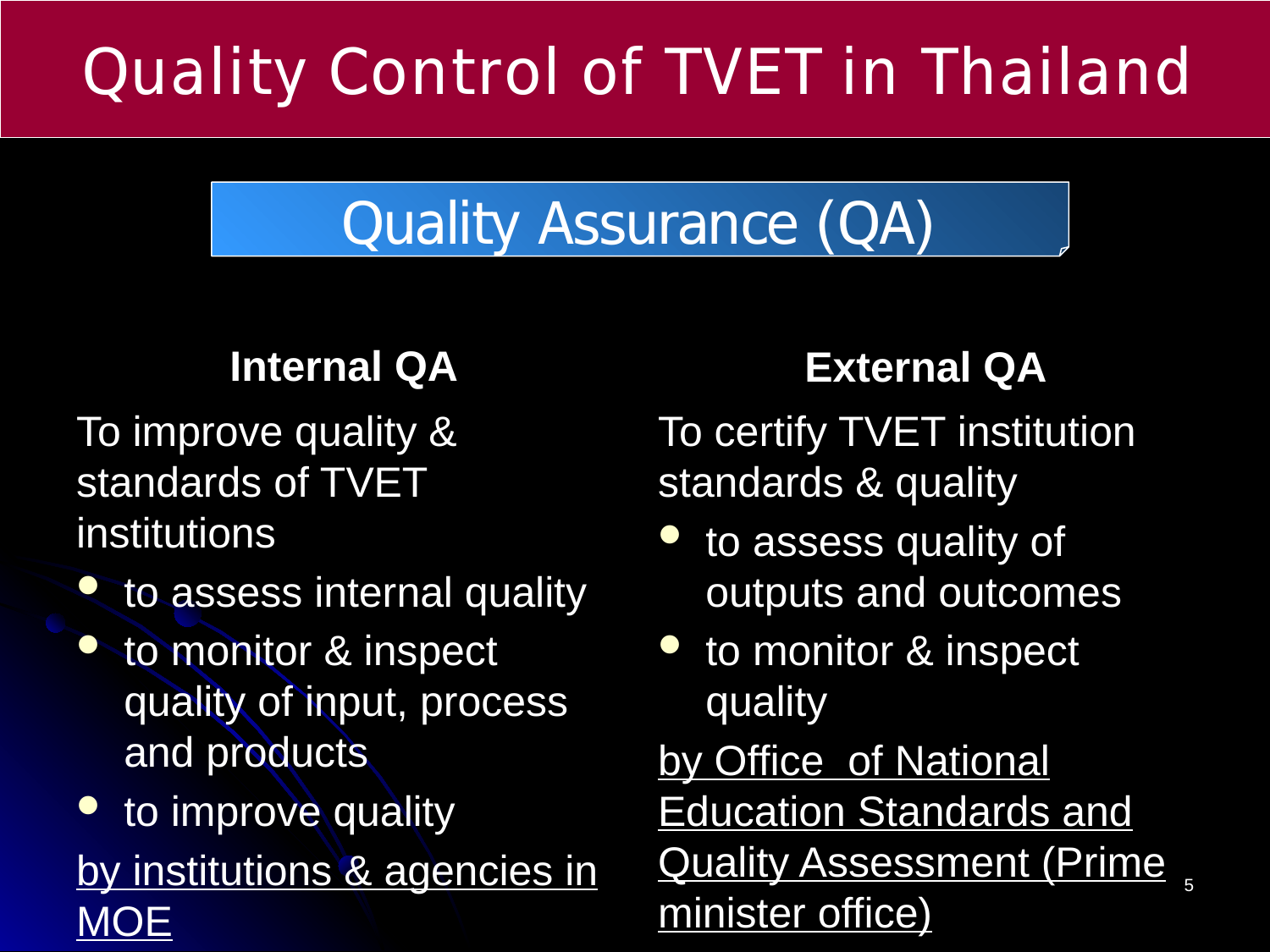

Quality Control of TVET in Thailand
Quality Assurance (QA)

Internal QA
External QA
To improve quality & standards of TVET institutions
to assess internal quality
to monitor & inspect   quality of input, process and products
to improve quality
by institutions & agencies in MOE
To certify TVET institution standards & quality
to assess quality of outputs and outcomes
to monitor & inspect   quality
by Office  of National Education Standards and Quality Assessment (Prime minister office)
5